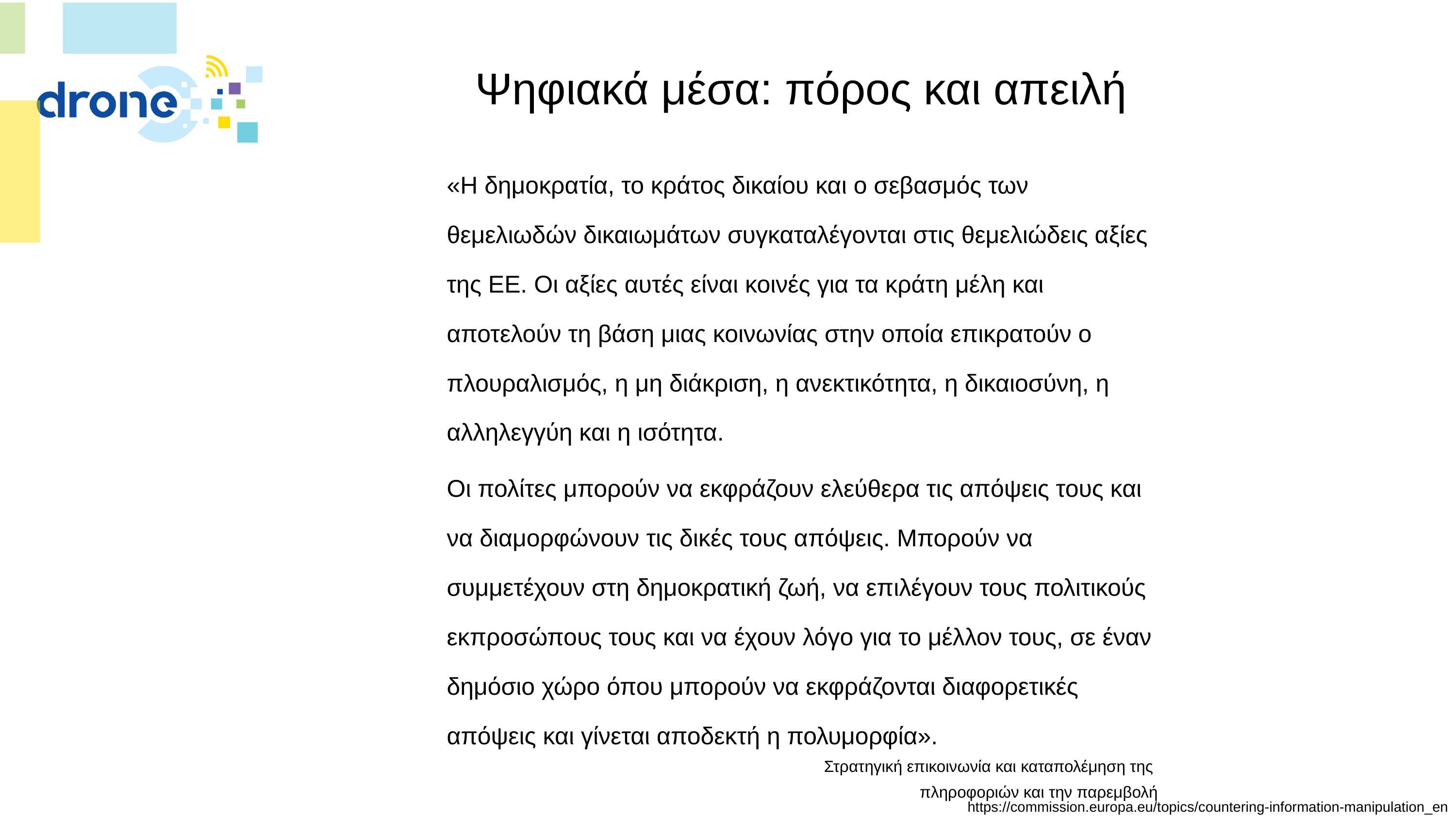

# Ψηφιακά μέσα: πόρος και απειλή

«Η δημοκρατία, το κράτος δικαίου και ο σεβασμός των θεμελιωδών δικαιωμάτων συγκαταλέγονται στις θεμελιώδεις αξίες της ΕΕ. Οι αξίες αυτές είναι κοινές για τα κράτη μέλη και αποτελούν τη βάση μιας κοινωνίας στην οποία επικρατούν ο πλουραλισμός, η μη διάκριση, η ανεκτικότητα, η δικαιοσύνη, η αλληλεγγύη και η ισότητα.
Οι πολίτες μπορούν να εκφράζουν ελεύθερα τις απόψεις τους και να διαμορφώνουν τις δικές τους απόψεις. Μπορούν να συμμετέχουν στη δημοκρατική ζωή, να επιλέγουν τους πολιτικούς εκπροσώπους τους και να έχουν λόγο για το μέλλον τους, σε έναν δημόσιο χώρο όπου μπορούν να εκφράζονται διαφορετικές απόψεις και γίνεται αποδεκτή η πολυμορφία».
Στρατηγική επικοινωνία και καταπολέμηση της
πληροφοριών και την παρεμβολή

https://commission.europa.eu/topics/countering-information-manipulation_en